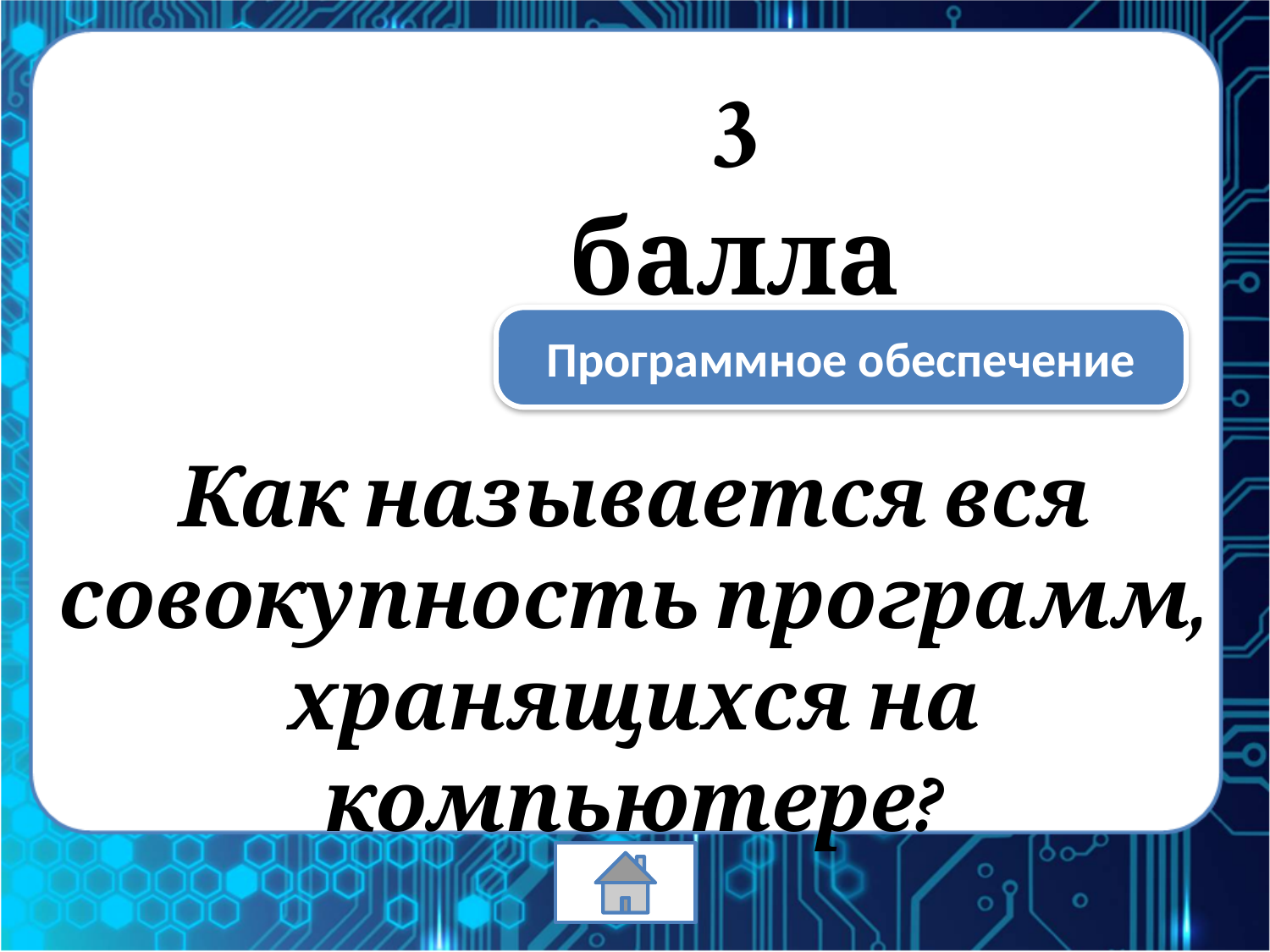

3 балла
Программное обеспечение
Как называется вся совокупность программ, хранящихся на компьютере?